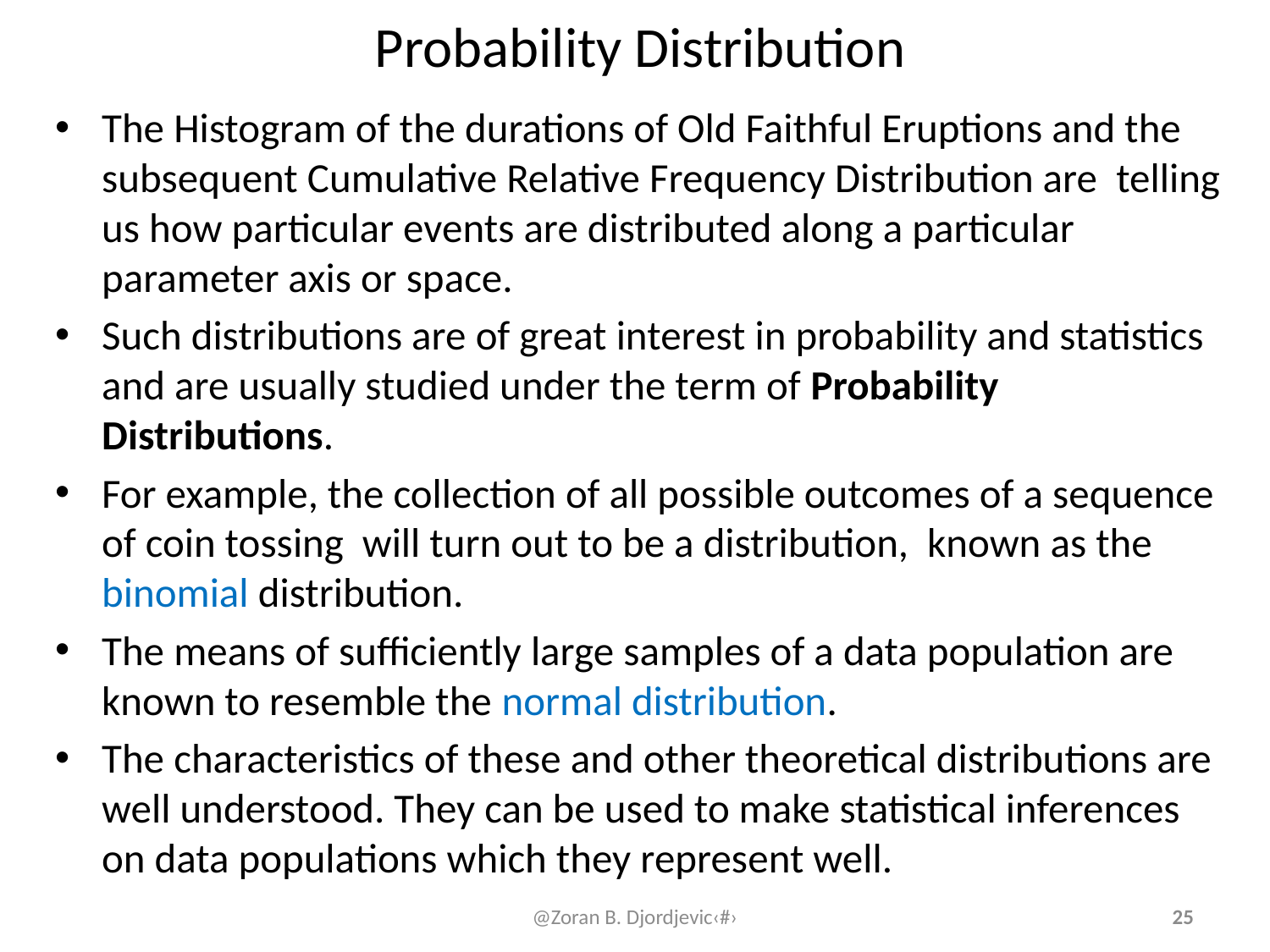

# Probability Distribution
The Histogram of the durations of Old Faithful Eruptions and the subsequent Cumulative Relative Frequency Distribution are  telling us how particular events are distributed along a particular parameter axis or space.
Such distributions are of great interest in probability and statistics and are usually studied under the term of Probability Distributions.
For example, the collection of all possible outcomes of a sequence of coin tossing  will turn out to be a distribution,  known as the binomial distribution.
The means of sufficiently large samples of a data population are known to resemble the normal distribution.
The characteristics of these and other theoretical distributions are well understood. They can be used to make statistical inferences on data populations which they represent well.
@Zoran B. Djordjevic‹#›
25